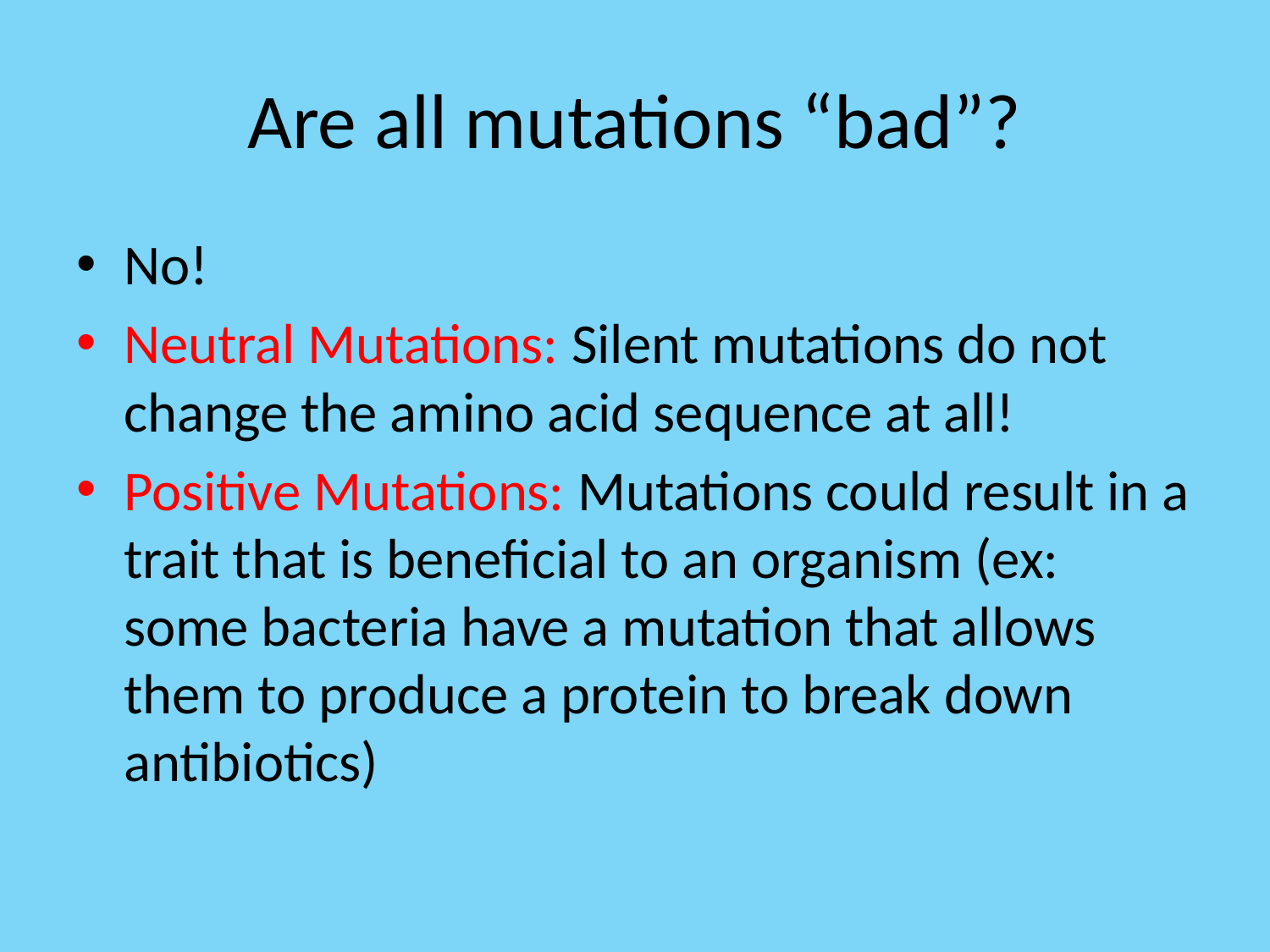

# Are all mutations “bad”?
No!
Neutral Mutations: Silent mutations do not change the amino acid sequence at all!
Positive Mutations: Mutations could result in a trait that is beneficial to an organism (ex: some bacteria have a mutation that allows them to produce a protein to break down antibiotics)